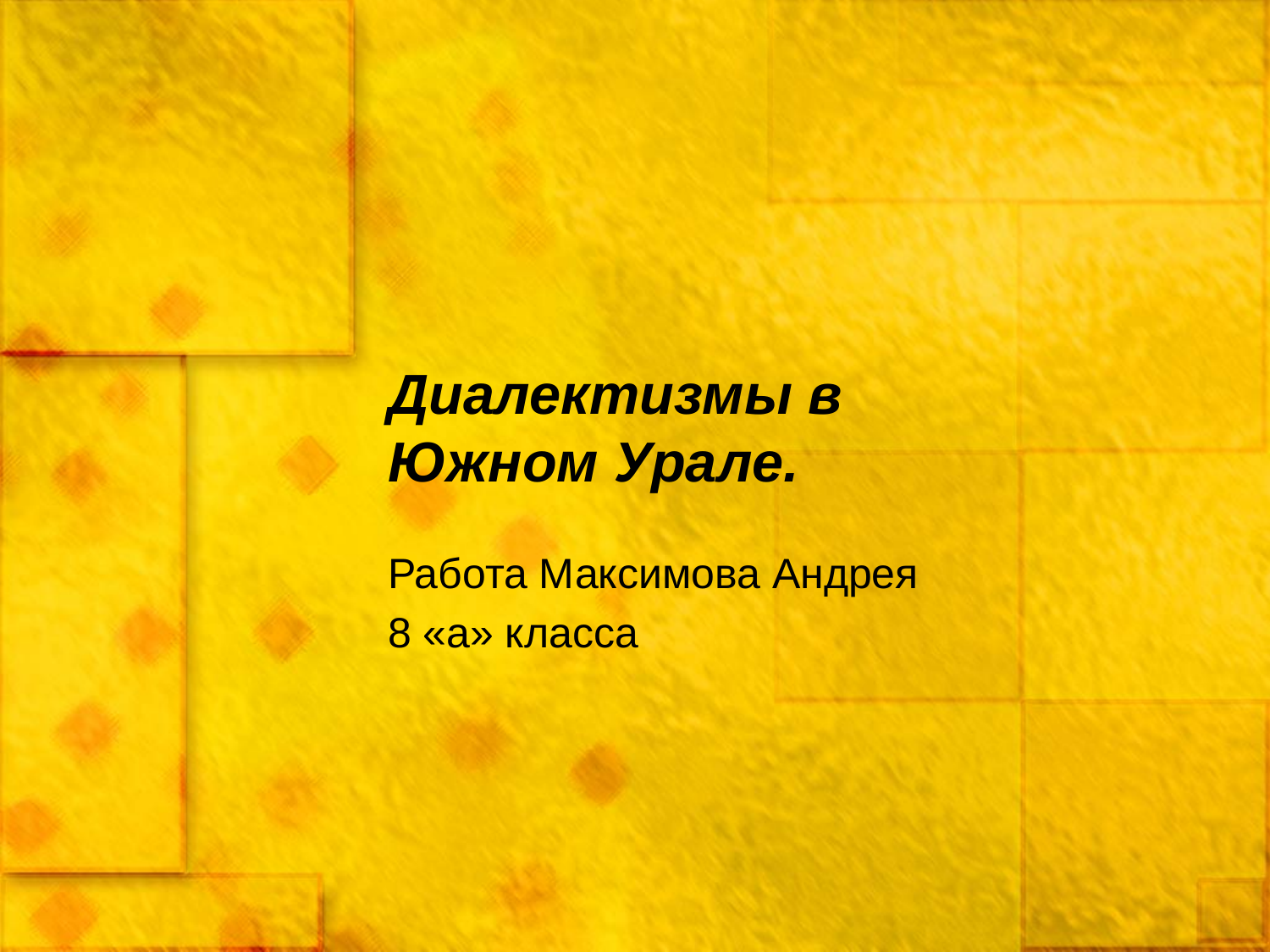

# Диалектизмы в Южном Урале.
Работа Максимова Андрея
8 «а» класса